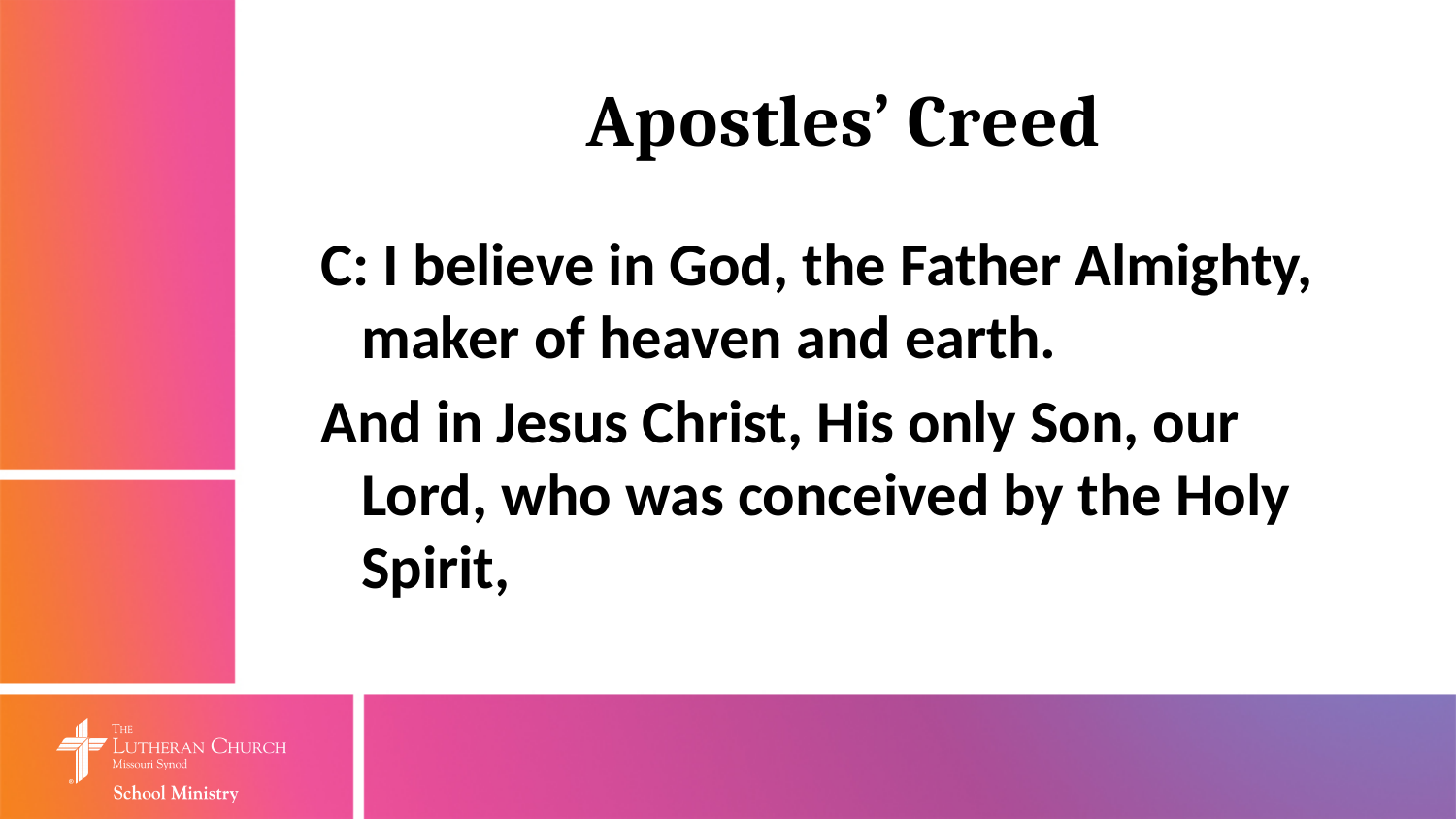

# Apostles’ Creed
C: I believe in God, the Father Almighty, maker of heaven and earth.
And in Jesus Christ, His only Son, our Lord, who was conceived by the Holy Spirit,